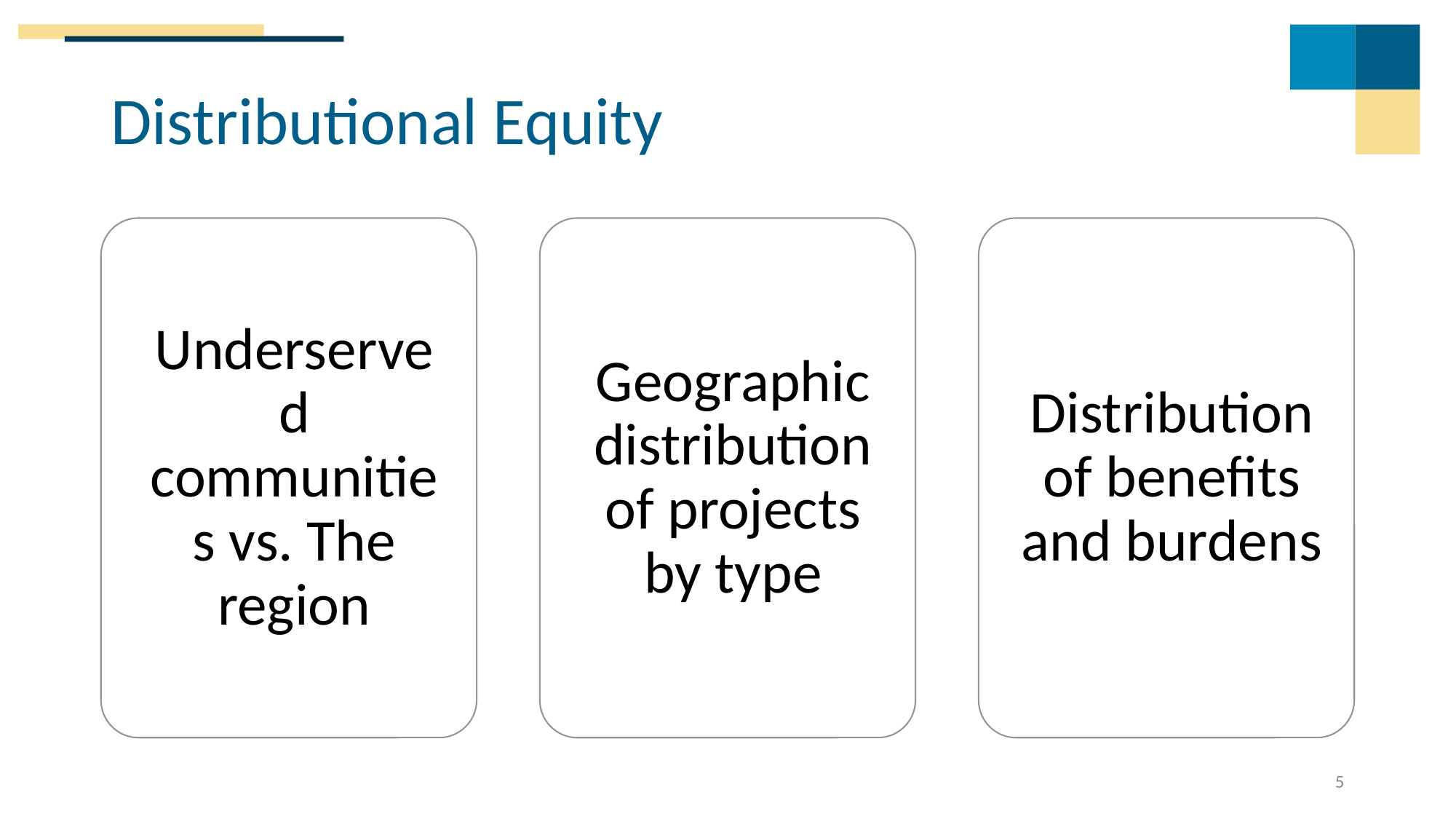

# Distributional Equity
Underserved communities vs. The region
Geographic distribution of projects by type
Distribution of benefits and burdens
5